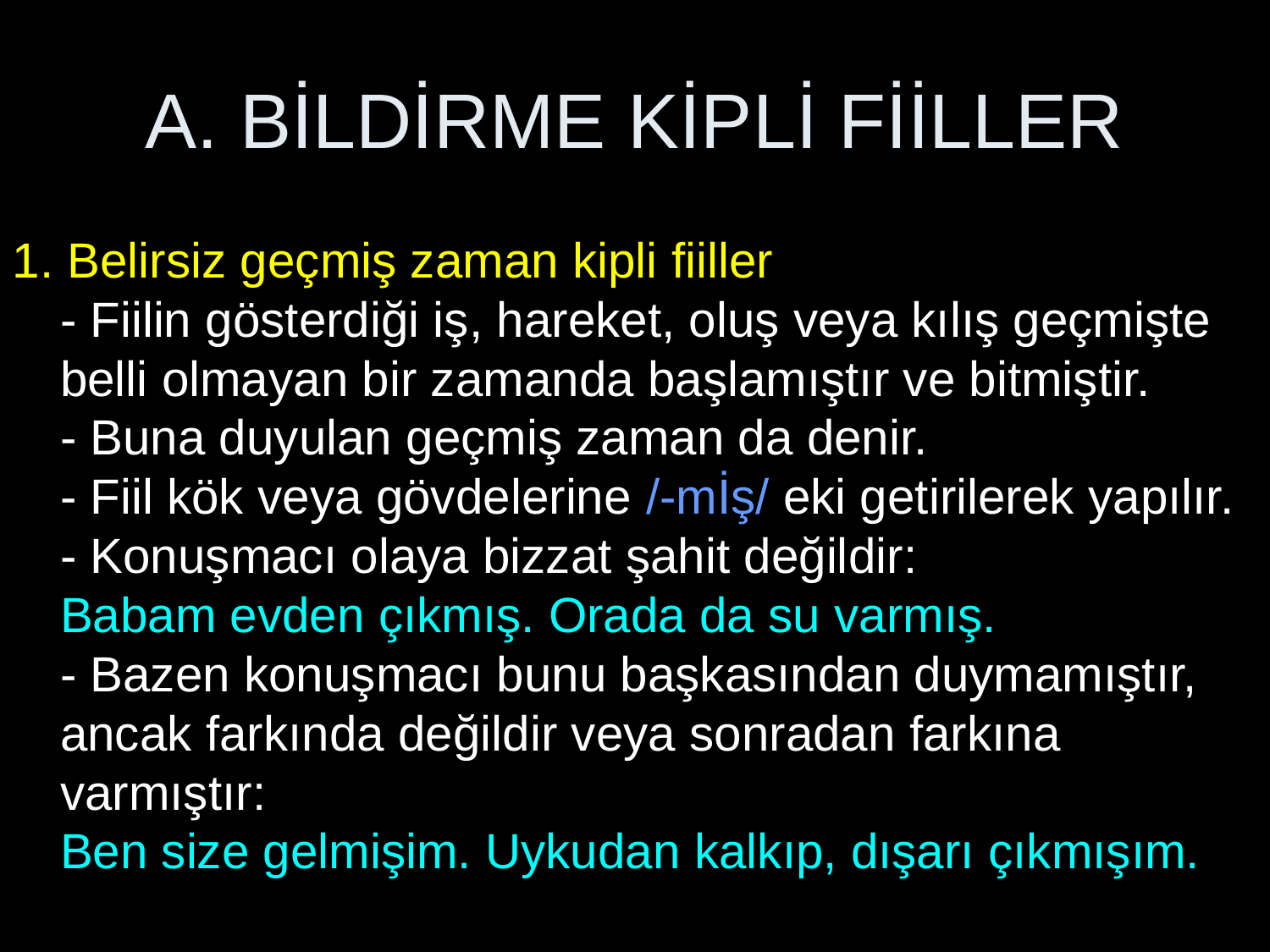

# A. BİLDİRME KİPLİ FİİLLER
1. Belirsiz geçmiş zaman kipli fiiller
- Fiilin gösterdiği iş, hareket, oluş veya kılış geçmişte belli olmayan bir zamanda başlamıştır ve bitmiştir.
- Buna duyulan geçmiş zaman da denir.
- Fiil kök veya gövdelerine /-mİş/ eki getirilerek yapılır.
- Konuşmacı olaya bizzat şahit değildir:
Babam evden çıkmış. Orada da su varmış.
- Bazen konuşmacı bunu başkasından duymamıştır, ancak farkında değildir veya sonradan farkına varmıştır:
Ben size gelmişim. Uykudan kalkıp, dışarı çıkmışım.